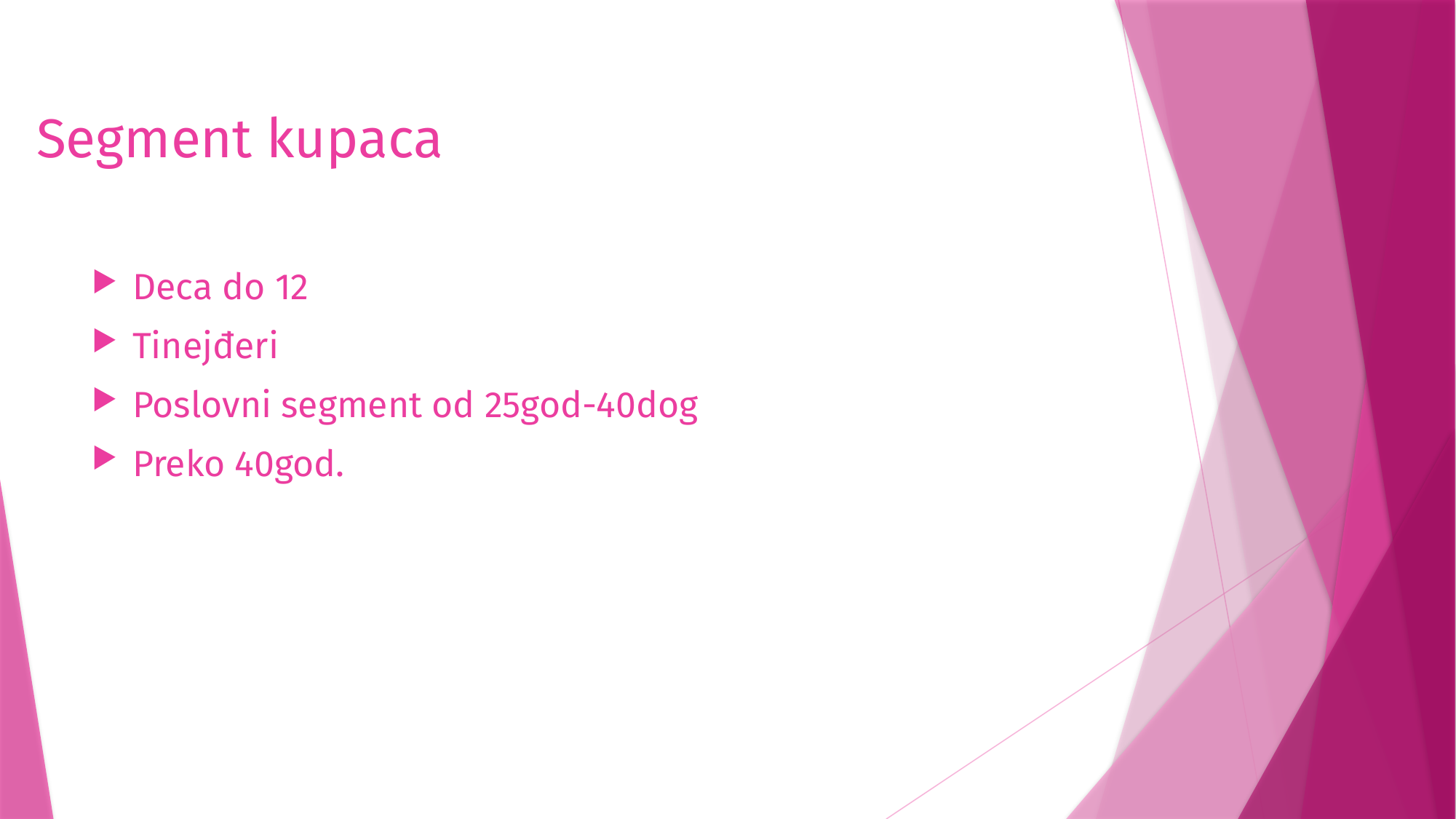

# Segment kupaca
Deca do 12
Tinejđeri
Poslovni segment od 25god-40dog
Preko 40god.